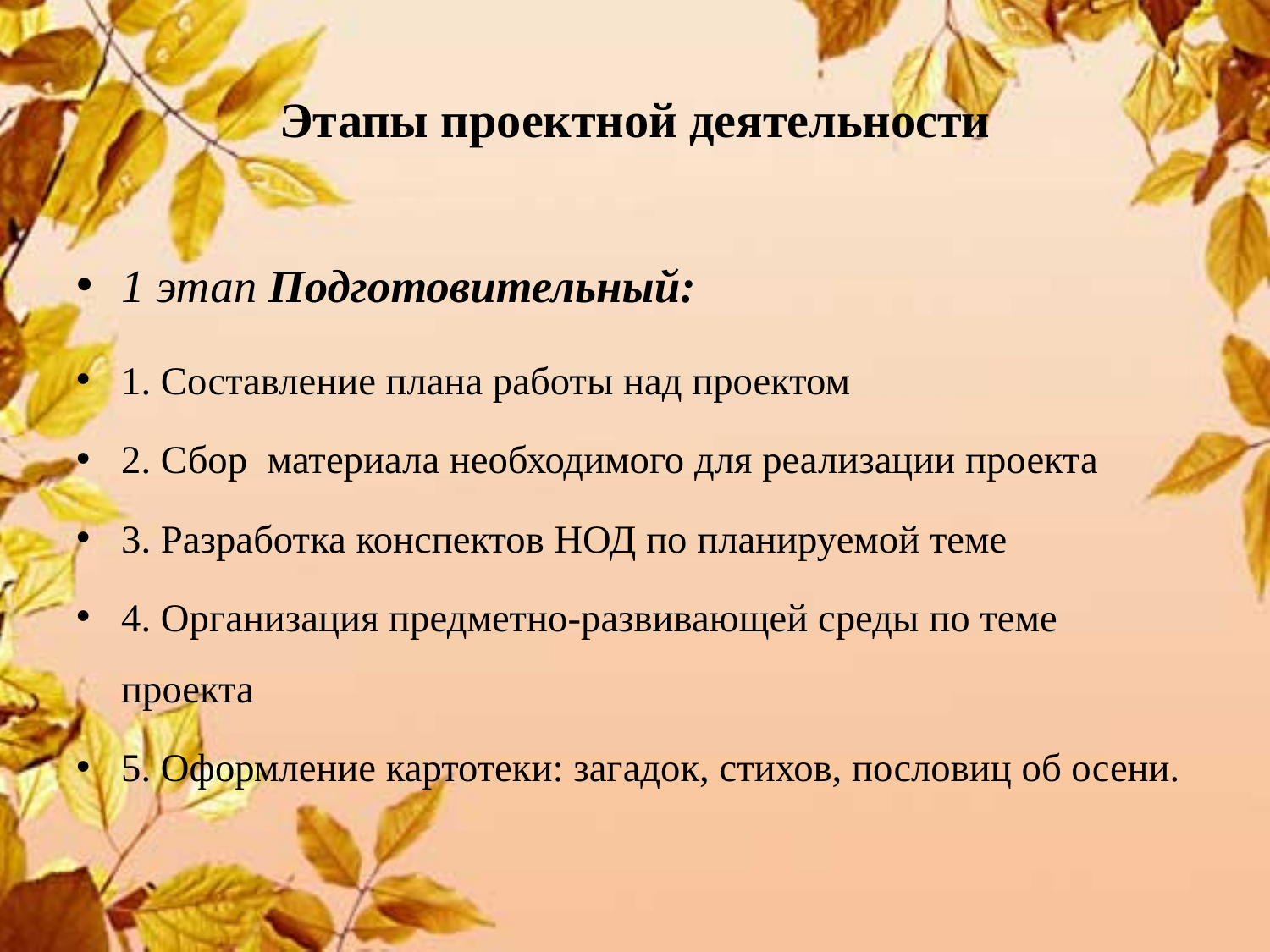

# Этапы проектной деятельности
1 этап Подготовительный:
1. Составление плана работы над проектом
2. Сбор  материала необходимого для реализации проекта
3. Разработка конспектов НОД по планируемой теме
4. Организация предметно-развивающей среды по теме проекта
5. Оформление картотеки: загадок, стихов, пословиц об осени.